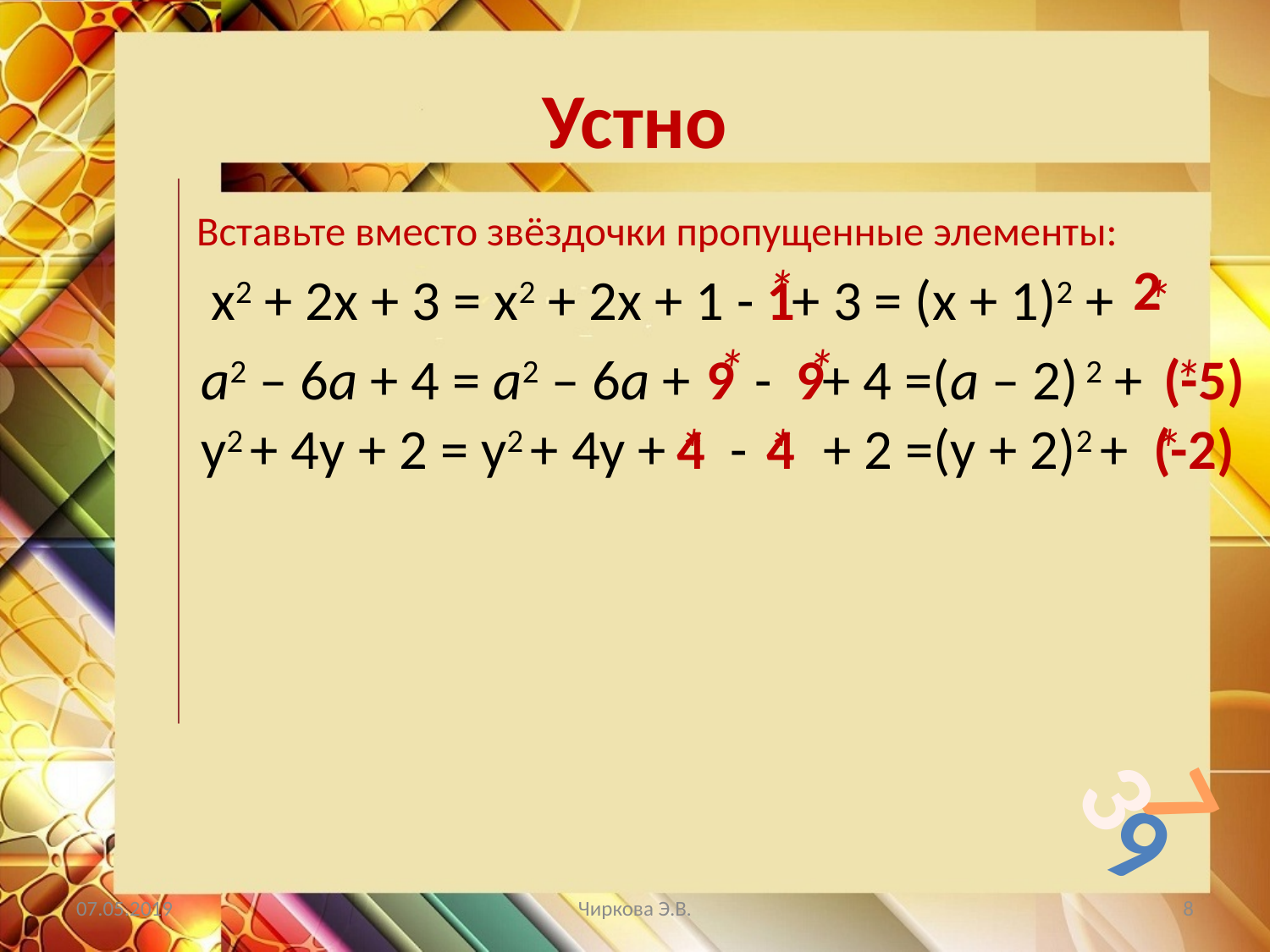

# Устно
  	Вставьте вместо звёздочки пропущенные элементы:
*
2
x2 + 2х + 3 = x2 + 2х + 1 -   + 3 = (х + 1)2 +
1
*
*
*
а2 – 6а + 4 = а2 – 6а +     -    + 4 =(а – 2) 2 +
9
9
(-5)
*
у2 + 4у + 2 = у2 + 4у +     -      + 2 =(у + 2)2 +
*
4
*
4
*
(-2)
3
7
9
07.05.2019
Чиркова Э.В.
8